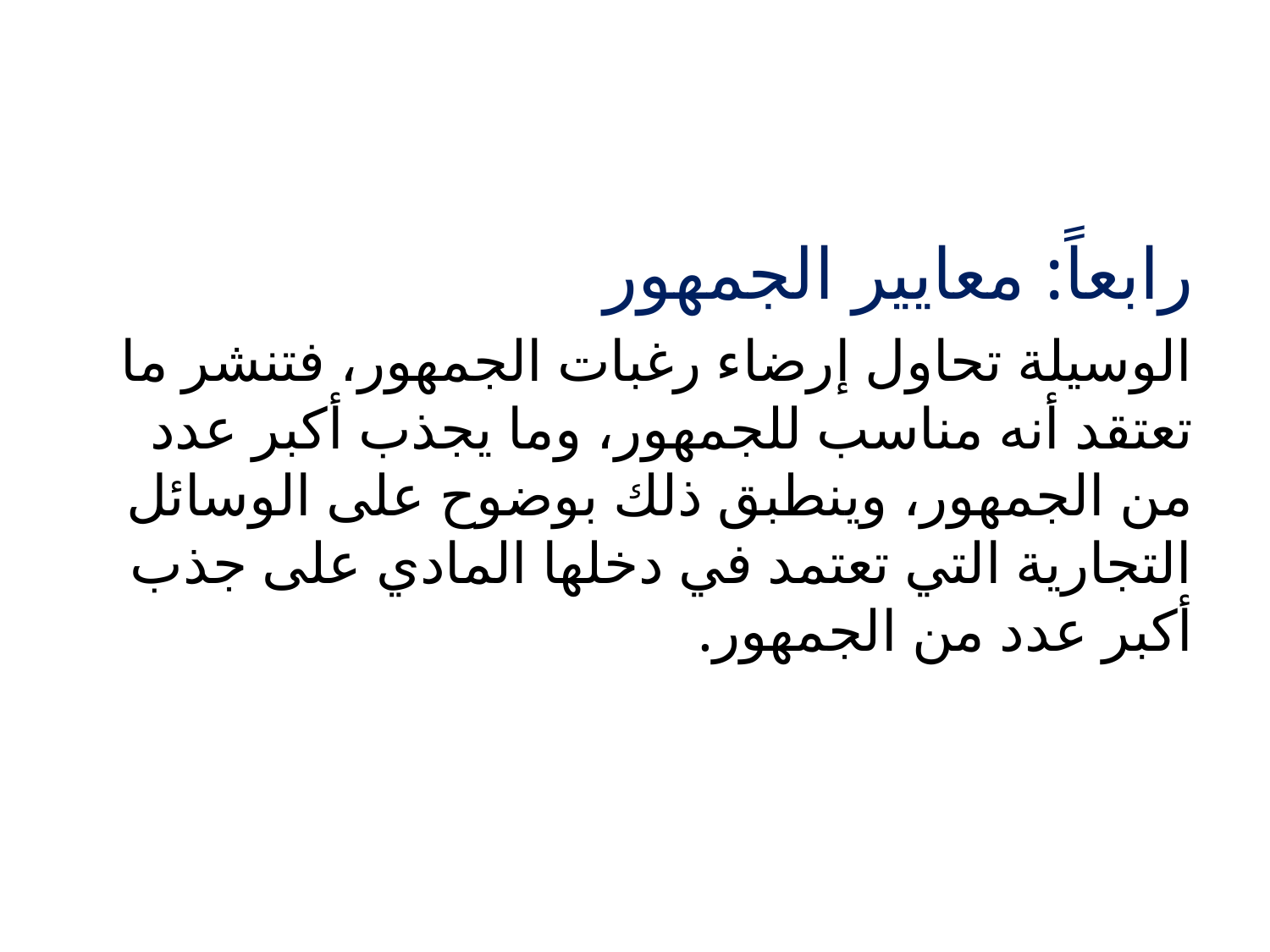

#
رابعاً: معايير الجمهور
الوسيلة تحاول إرضاء رغبات الجمهور، فتنشر ما تعتقد أنه مناسب للجمهور، وما يجذب أكبر عدد من الجمهور، وينطبق ذلك بوضوح على الوسائل التجارية التي تعتمد في دخلها المادي على جذب أكبر عدد من الجمهور.